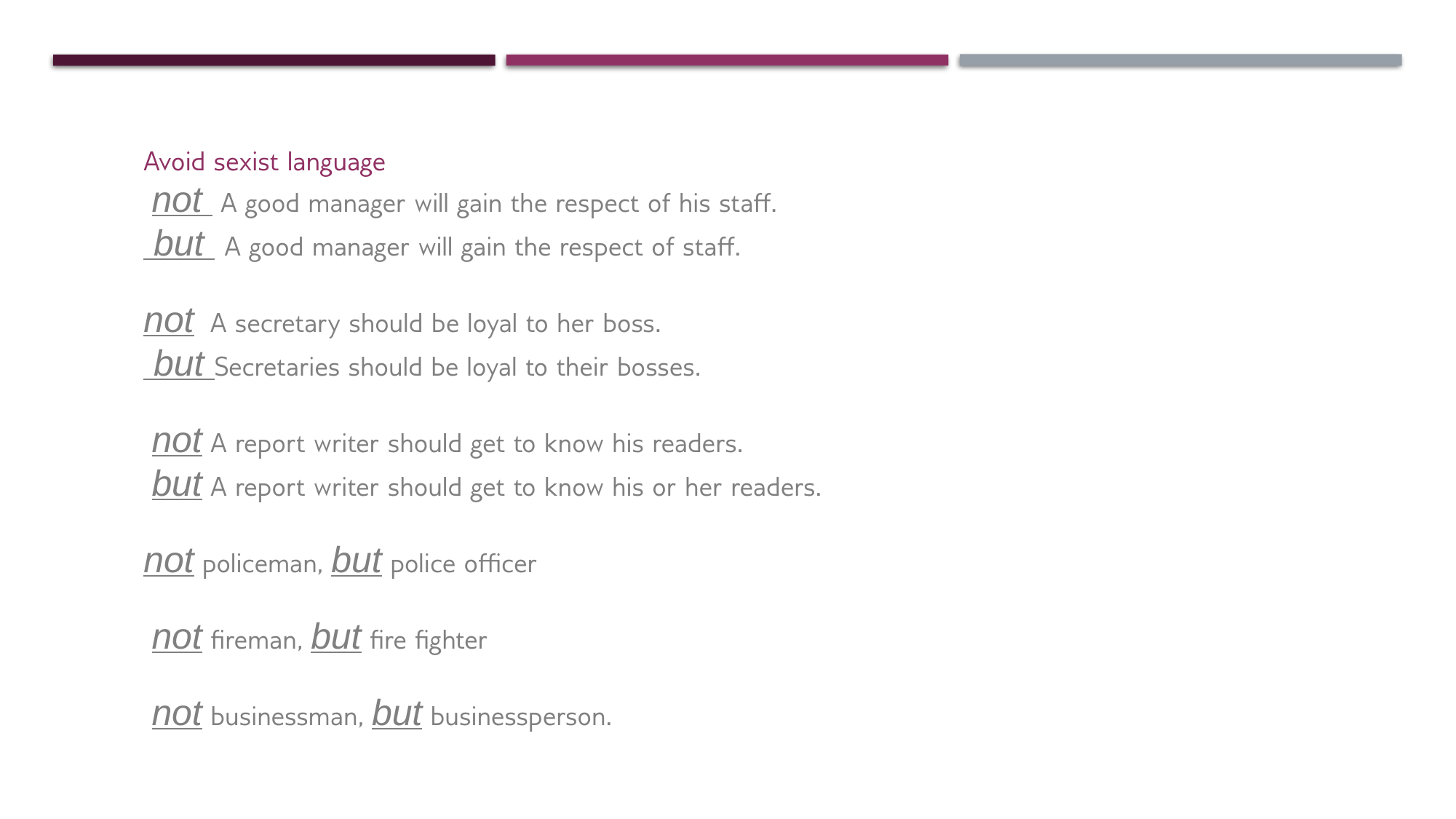

Avoid sexist language
 not  A good manager will gain the respect of his staff.
 but  A good manager will gain the respect of staff.

not  A secretary should be loyal to her boss.
 but Secretaries should be loyal to their bosses.

 not A report writer should get to know his readers.
 but A report writer should get to know his or her readers.

not policeman, but police officer

 not fireman, but fire fighter

 not businessman, but businessperson.